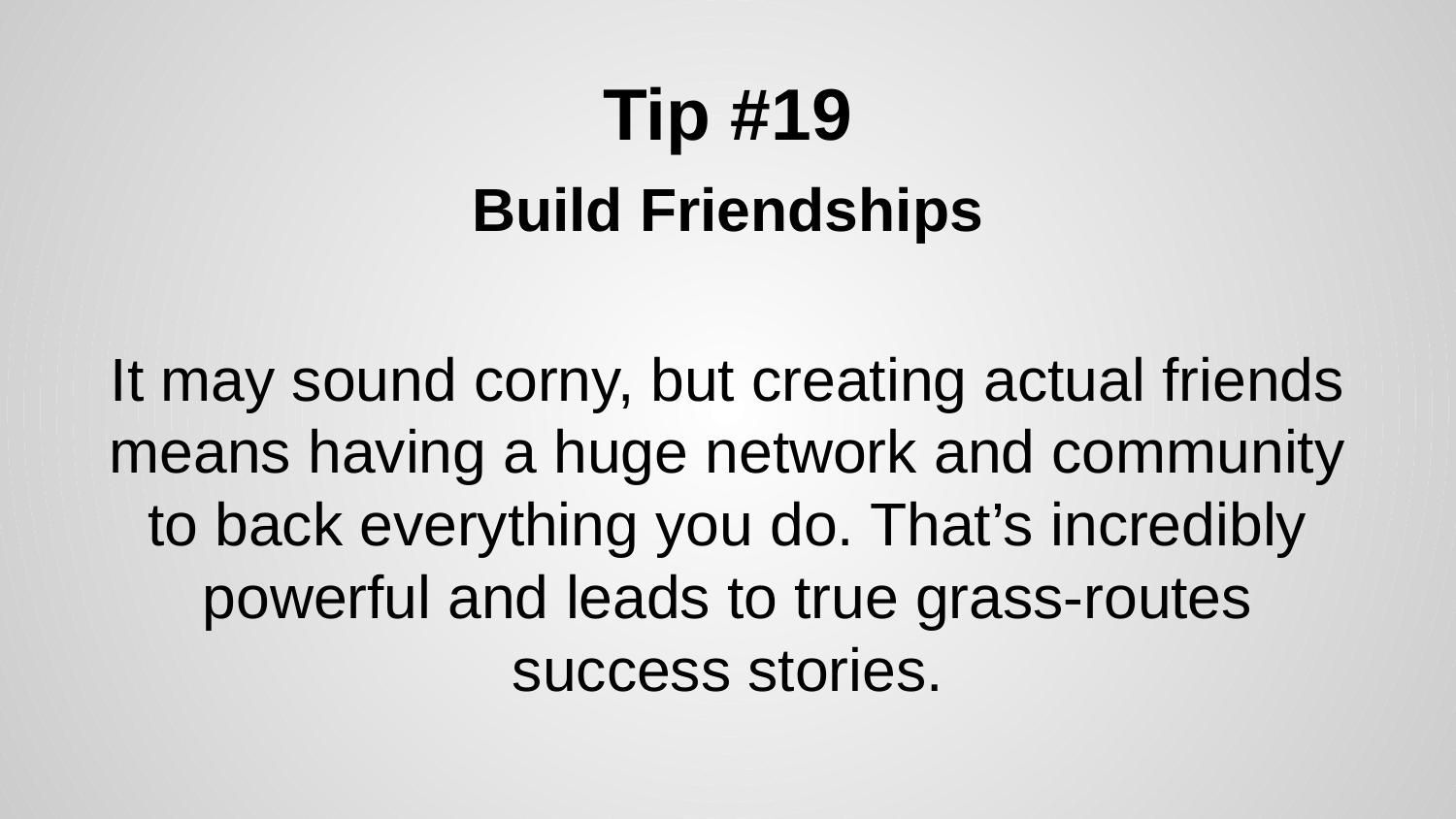

# Tip #19

Build Friendships

It may sound corny, but creating actual friends means having a huge network and community to back everything you do. That’s incredibly powerful and leads to true grass-routes success stories.